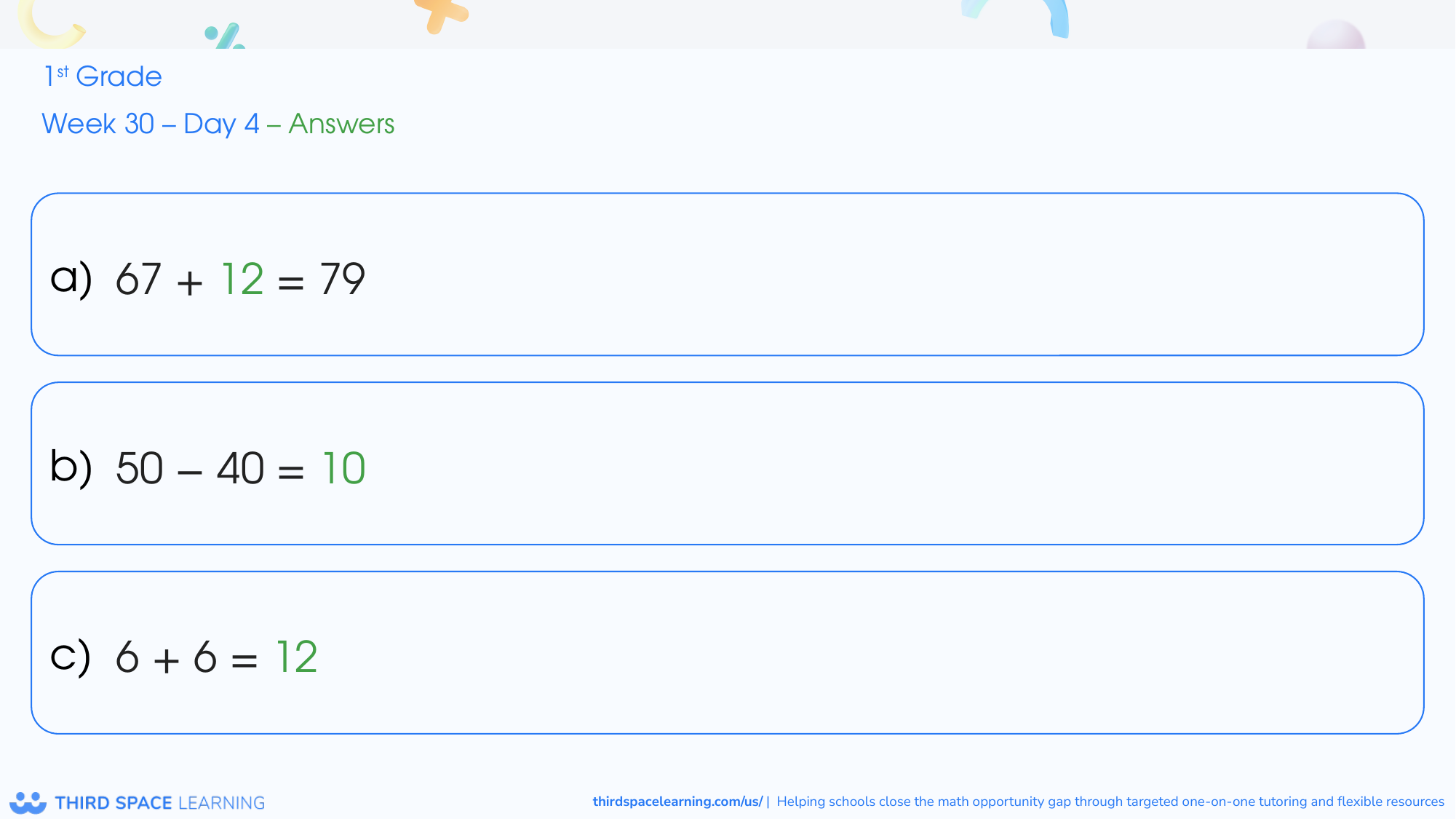

1st Grade
Week 30 – Day 4 – Answers
67 + 12 = 79
50 − 40 = 10
6 + 6 = 12